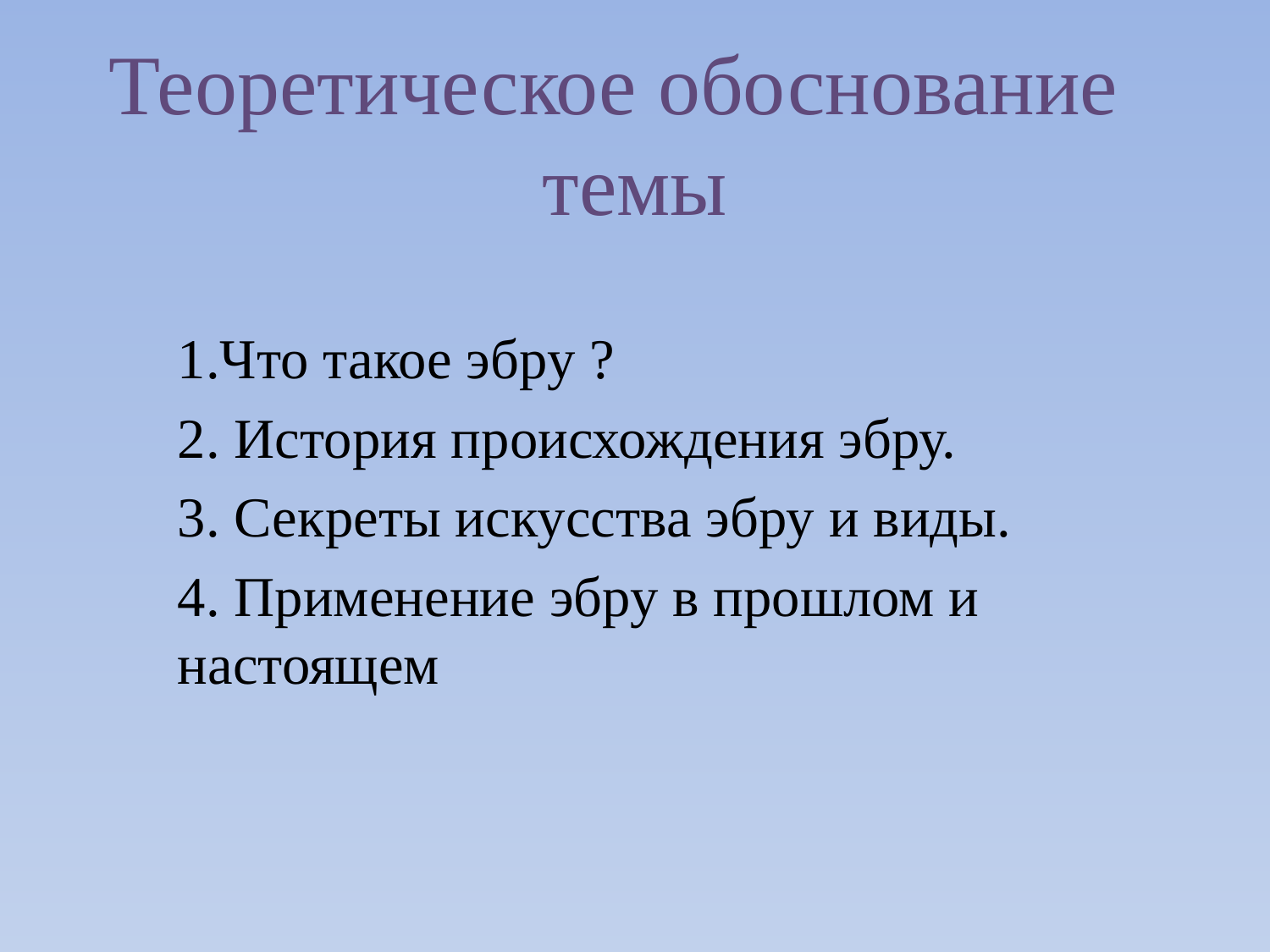

# Теоретическое обоснование   темы
1.Что такое эбру ?
2. История происхождения эбру.
3. Секреты искусства эбру и виды.
4. Применение эбру в прошлом и    настоящем